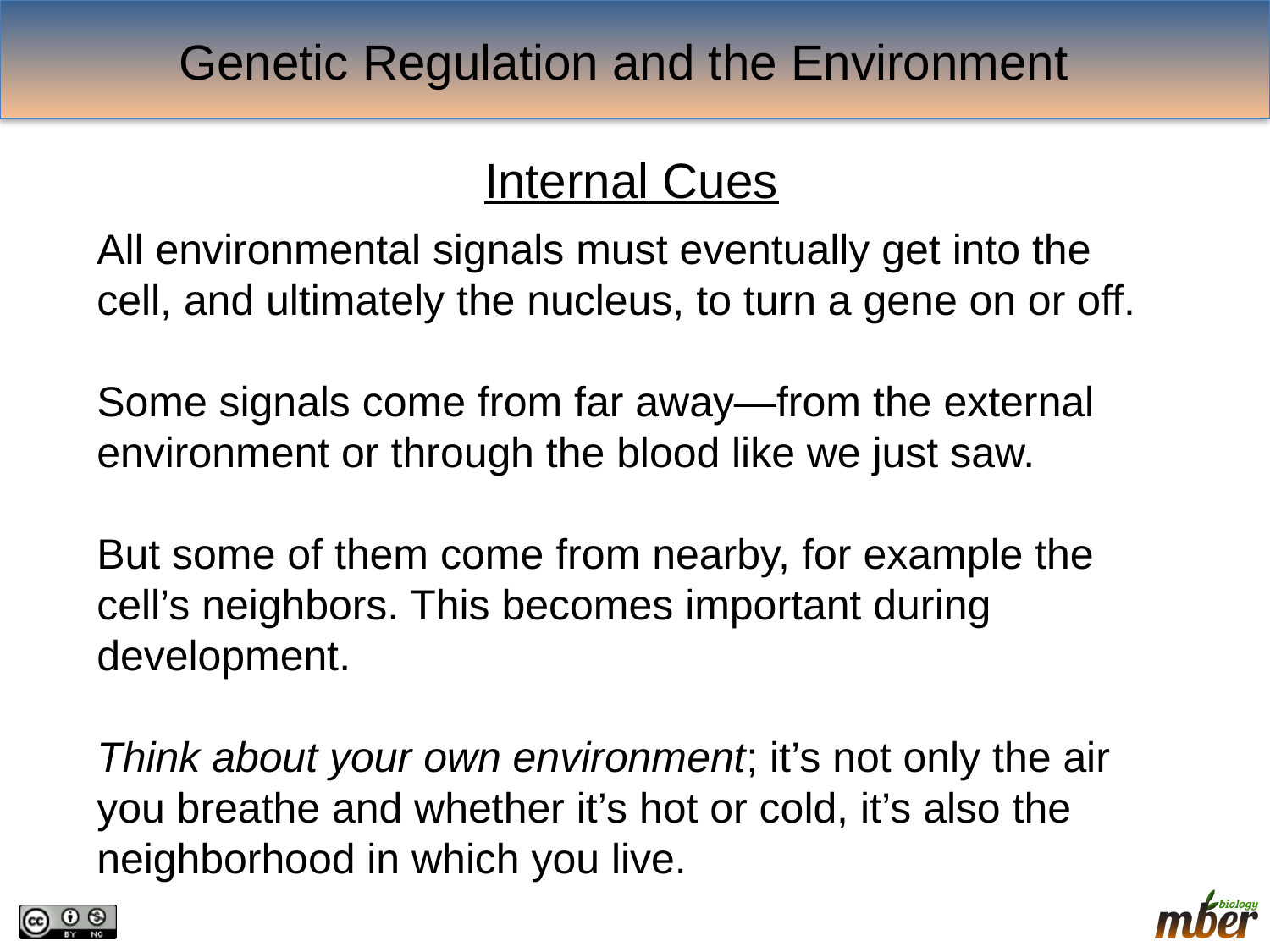

Genetic Regulation and the Environment
Internal Cues
All environmental signals must eventually get into the cell, and ultimately the nucleus, to turn a gene on or off.

Some signals come from far away—from the external environment or through the blood like we just saw.

But some of them come from nearby, for example the cell’s neighbors. This becomes important during development.

Think about your own environment; it’s not only the air you breathe and whether it’s hot or cold, it’s also the neighborhood in which you live.